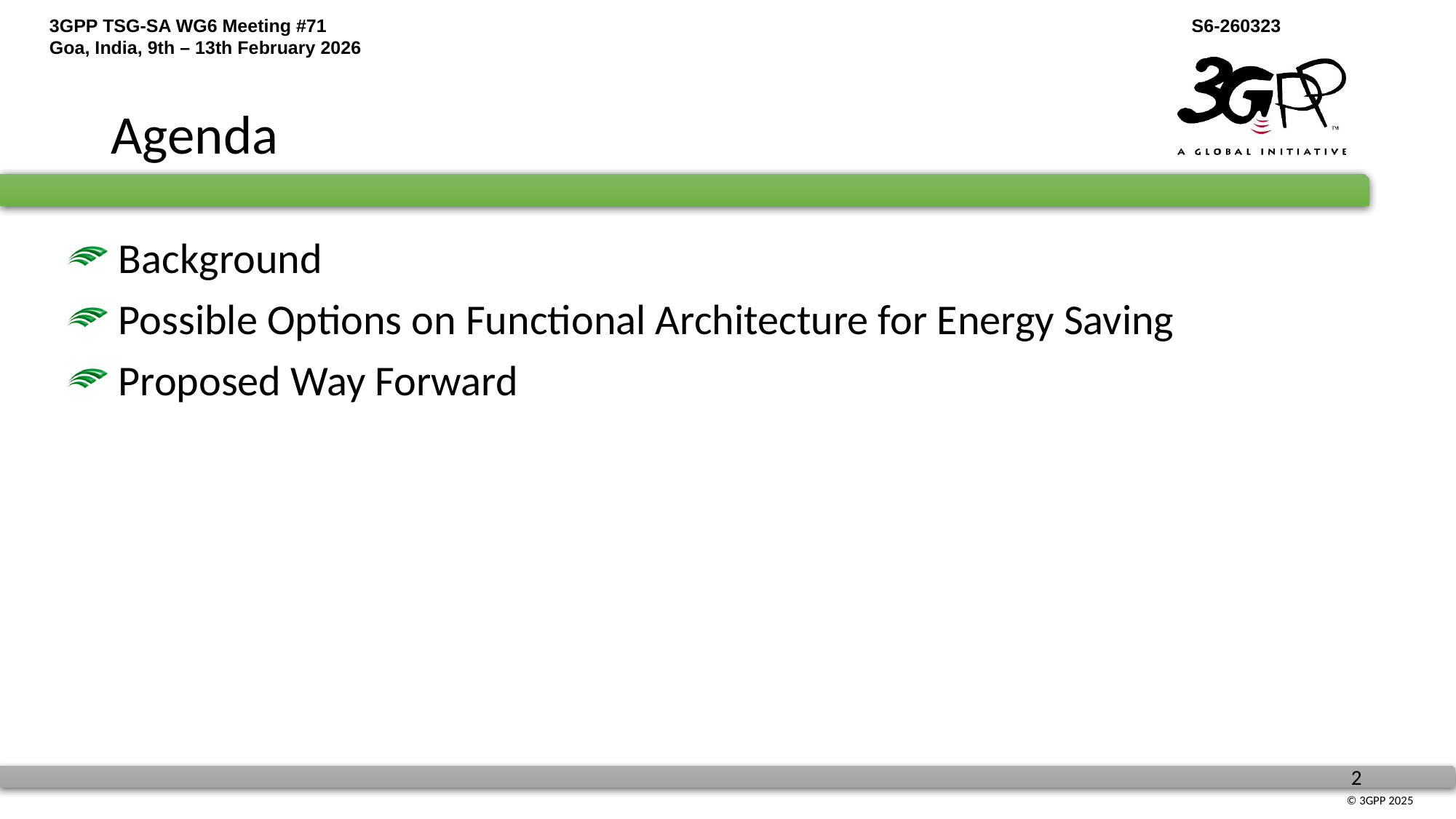

# Agenda
 Background
 Possible Options on Functional Architecture for Energy Saving
 Proposed Way Forward